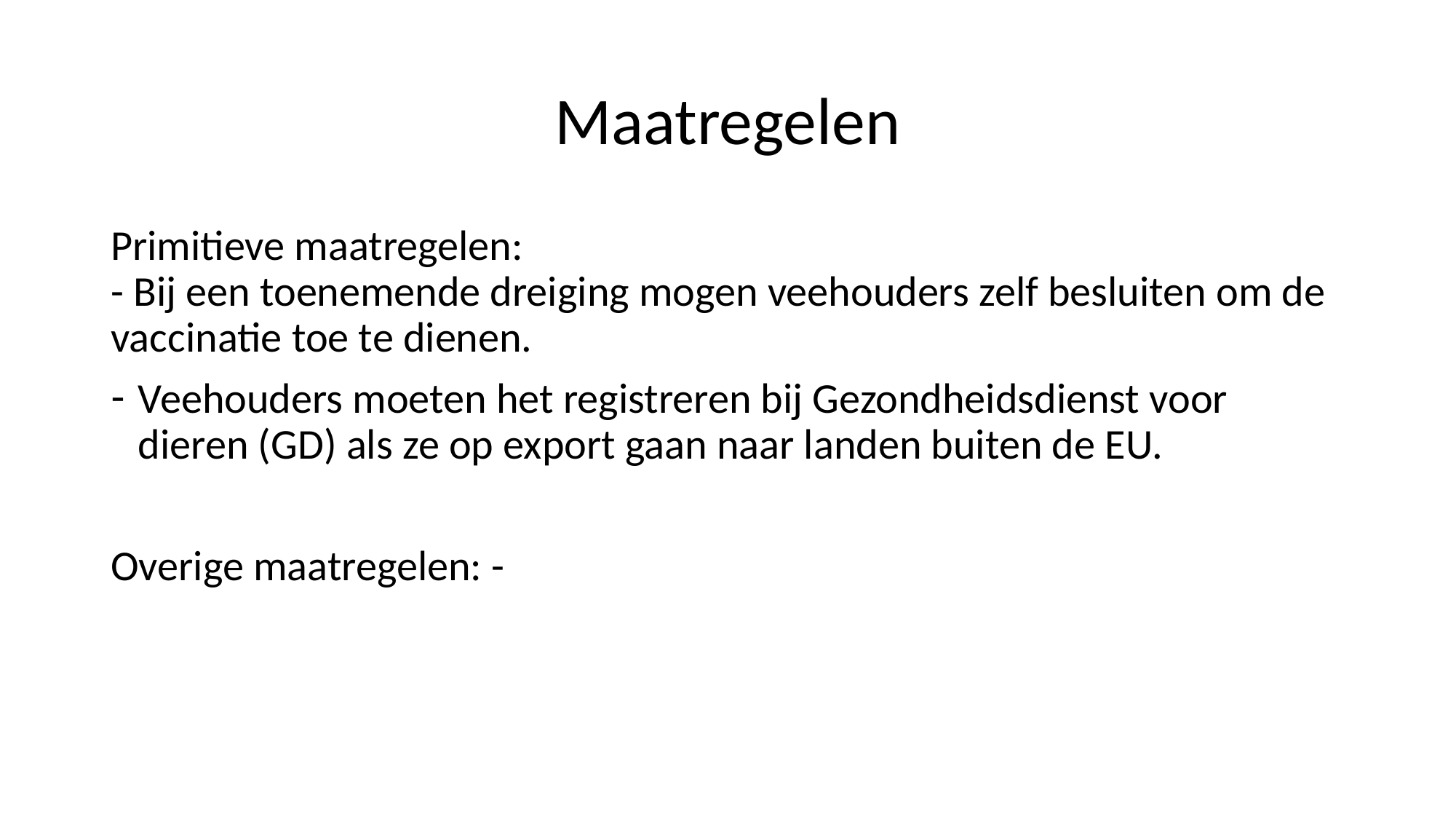

# Maatregelen
Primitieve maatregelen:
- Bij een toenemende dreiging mogen veehouders zelf besluiten om de vaccinatie toe te dienen.
Veehouders moeten het registreren bij Gezondheidsdienst voor dieren (GD) als ze op export gaan naar landen buiten de EU.

Overige maatregelen: -